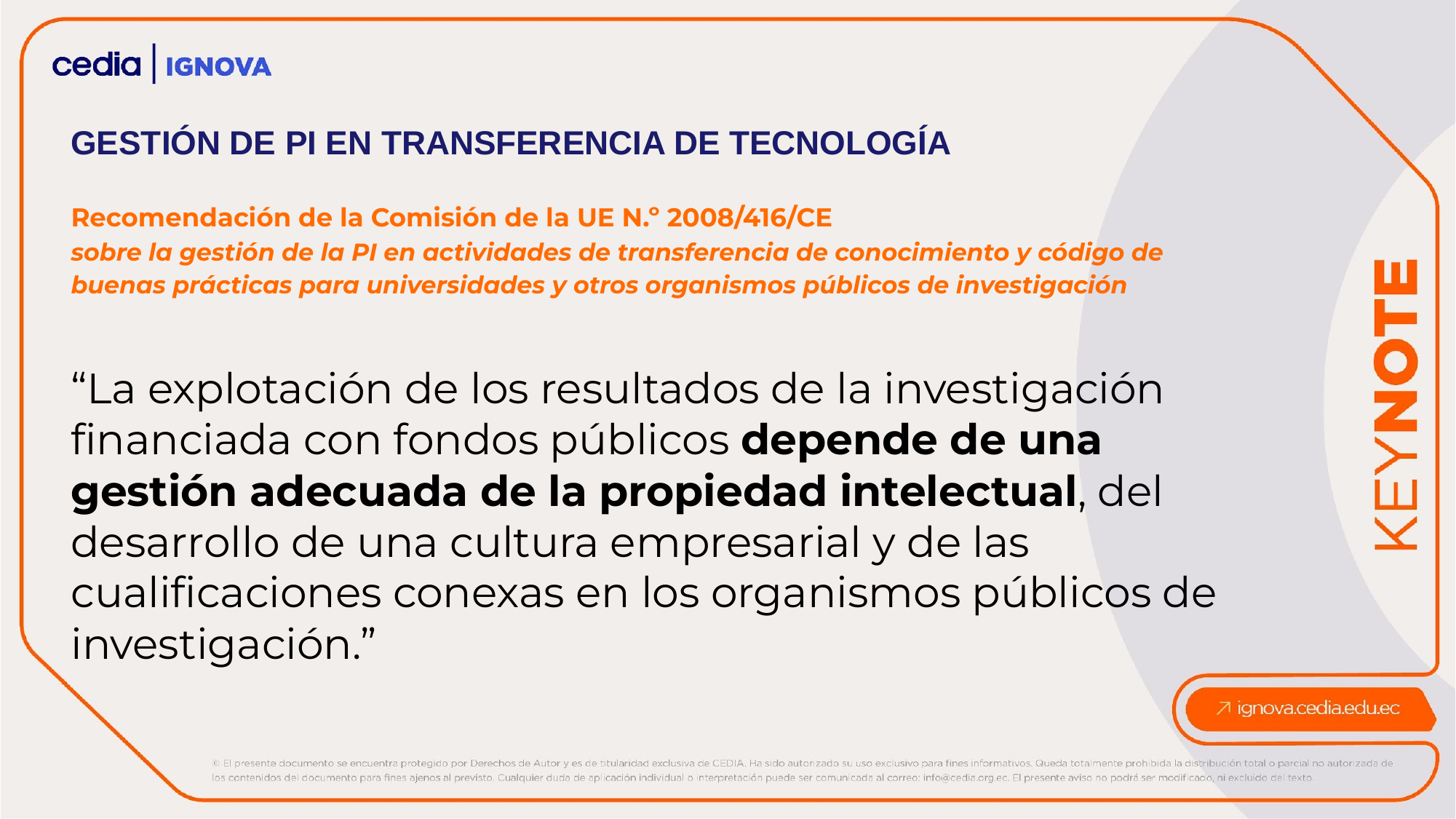

GESTIÓN DE PI EN TRANSFERENCIA DE TECNOLOGÍA
Recomendación de la Comisión de la UE N.º 2008/416/CE
sobre la gestión de la PI en actividades de transferencia de conocimiento y código de buenas prácticas para universidades y otros organismos públicos de investigación

“La explotación de los resultados de la investigación financiada con fondos públicos depende de una gestión adecuada de la propiedad intelectual, del desarrollo de una cultura empresarial y de las cualificaciones conexas en los organismos públicos de investigación.”